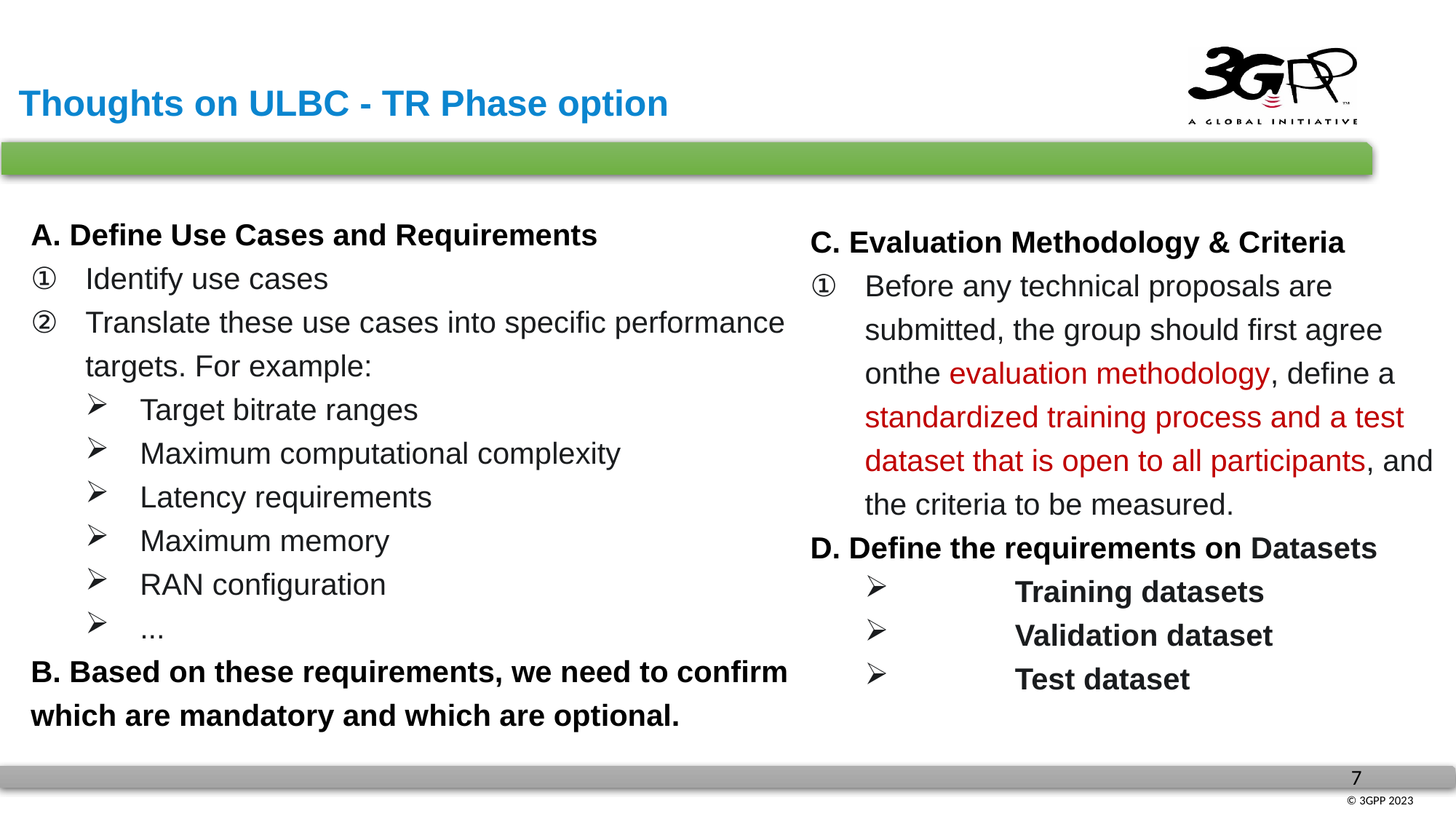

Thoughts on ULBC - TR Phase option
A. Define Use Cases and Requirements
Identify use cases
Translate these use cases into specific performance targets. For example:
Target bitrate ranges
Maximum computational complexity
Latency requirements
Maximum memory
RAN configuration
...
B. Based on these requirements, we need to confirm which are mandatory and which are optional.
C. Evaluation Methodology & Criteria
Before any technical proposals are submitted, the group should first agree onthe evaluation methodology, define a standardized training process and a test dataset that is open to all participants, and the criteria to be measured.
D. Define the requirements on Datasets
	Training datasets
	Validation dataset
	Test dataset